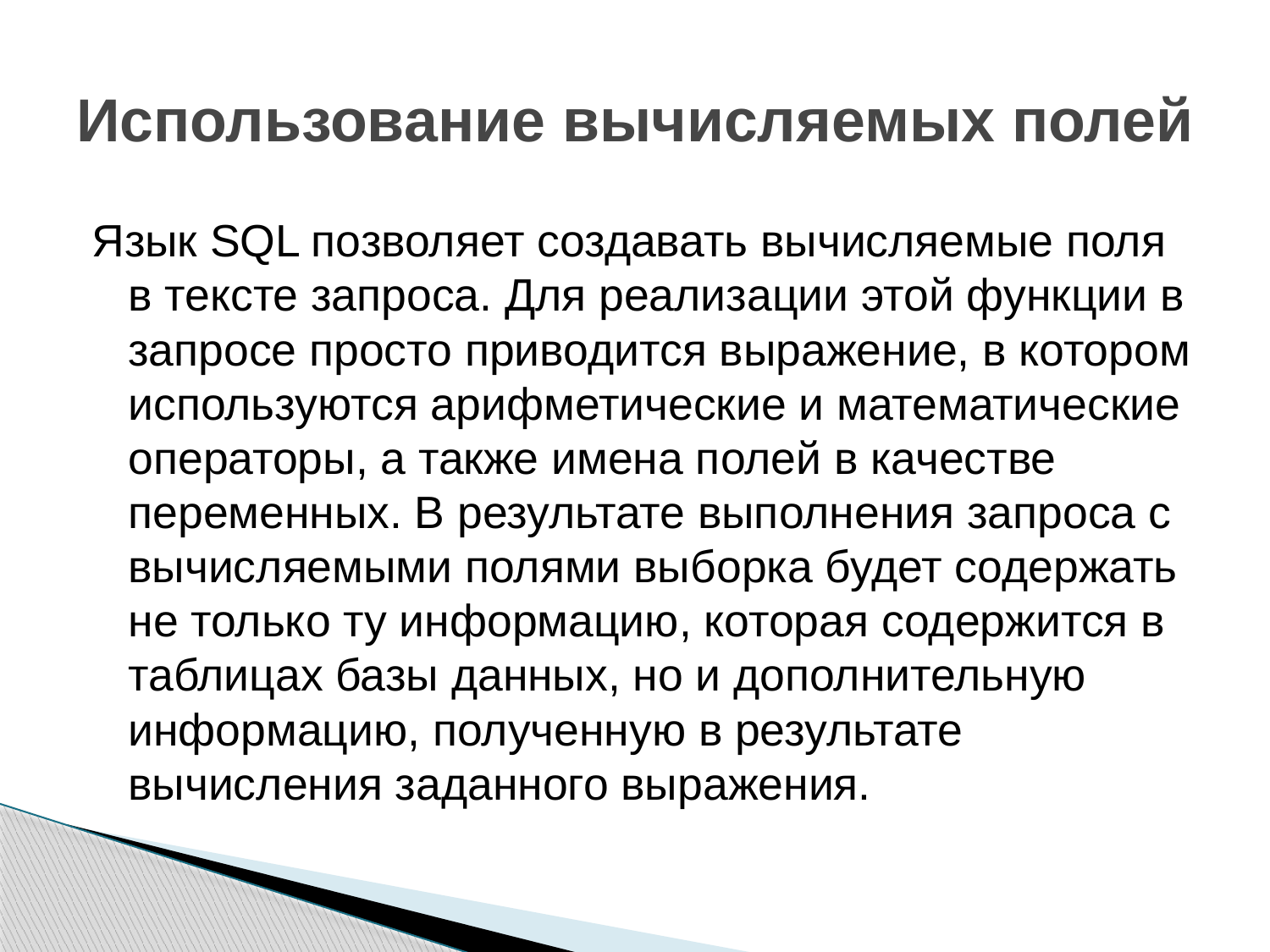

# Использование вычисляемых полей
Язык SQL позволяет создавать вычисляемые поля в тексте запроса. Для реализации этой функции в запросе просто приводится выражение, в котором используются арифметические и математические операторы, а также имена полей в качестве переменных. В результате выполнения запроса с вычисляемыми полями выборка будет содержать не только ту информацию, которая содержится в таблицах базы данных, но и дополнительную информацию, полученную в результате вычисления заданного выражения.